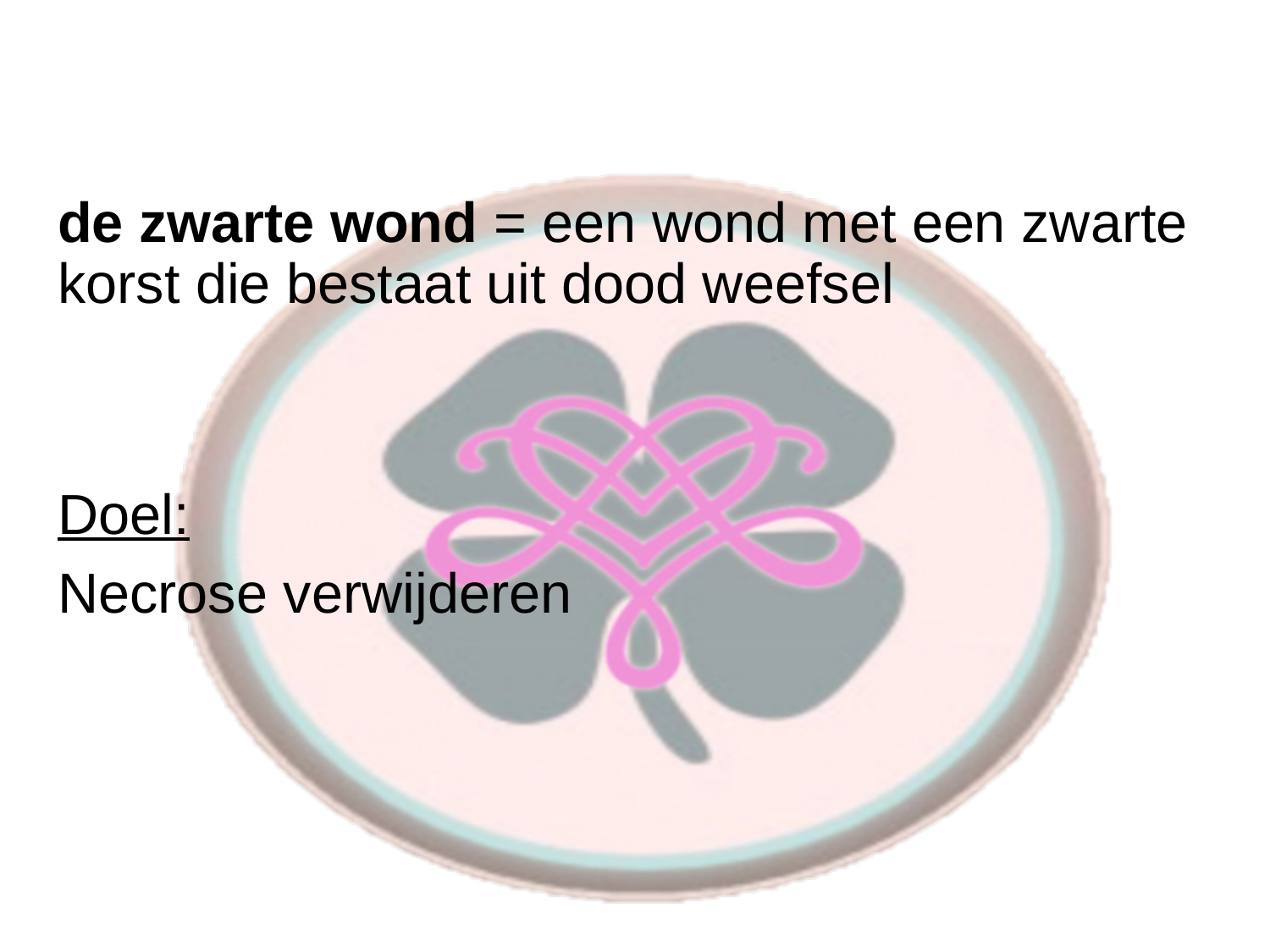

de zwarte wond = een wond met een zwarte korst die bestaat uit dood weefsel

Doel:
Necrose verwijderen